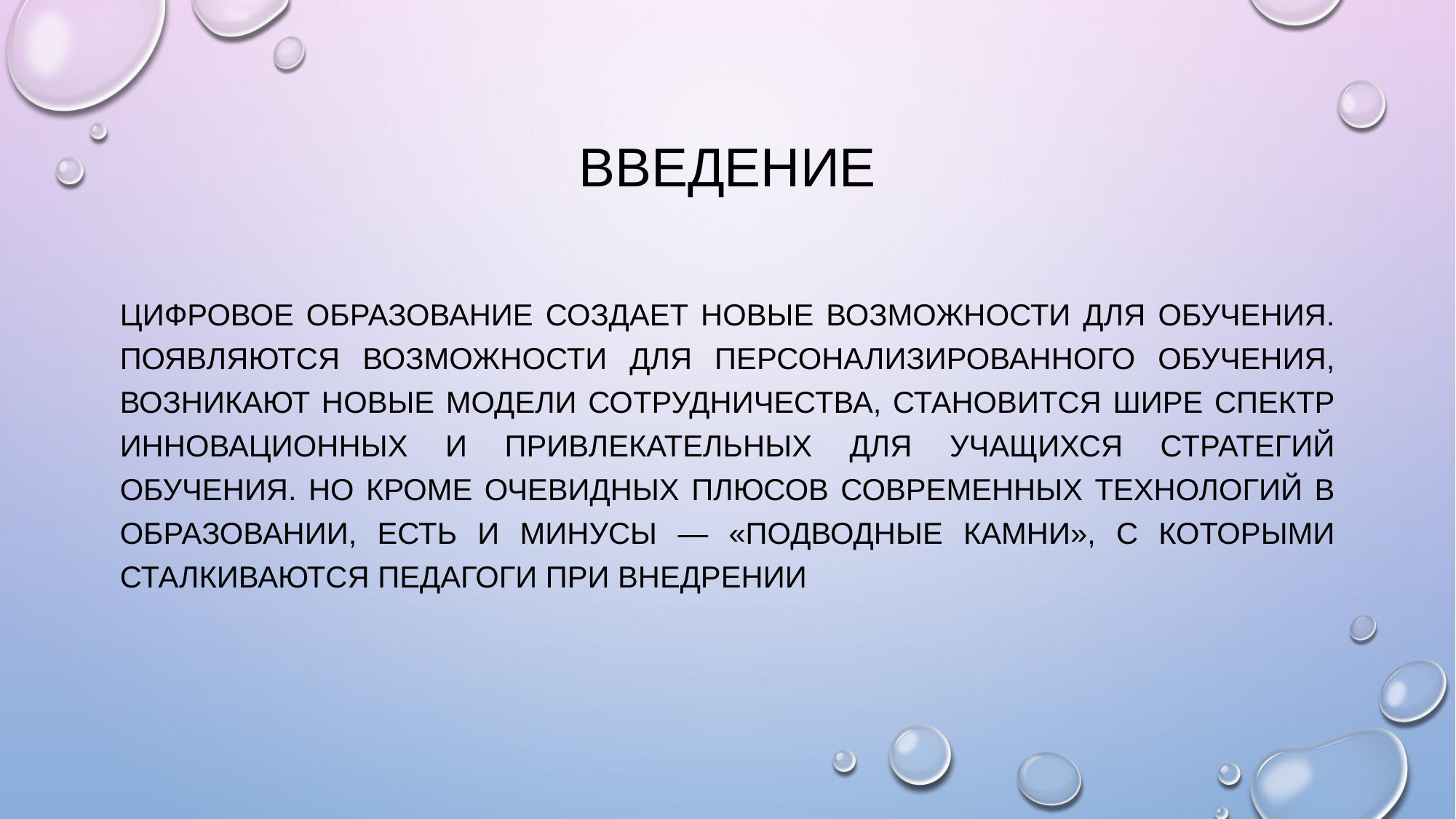

# ВВЕДЕНИЕ
Цифровое образование создает новые возможности для обучения. Появляются возможности для персонализированного обучения, возникают новые модели сотрудничества, становится шире спектр инновационных и привлекательных для учащихся стратегий обучения. Но кроме очевидных плюсов современных технологий в образовании, есть и минусы — «подводные камни», с которыми сталкиваются педагоги при внедрении